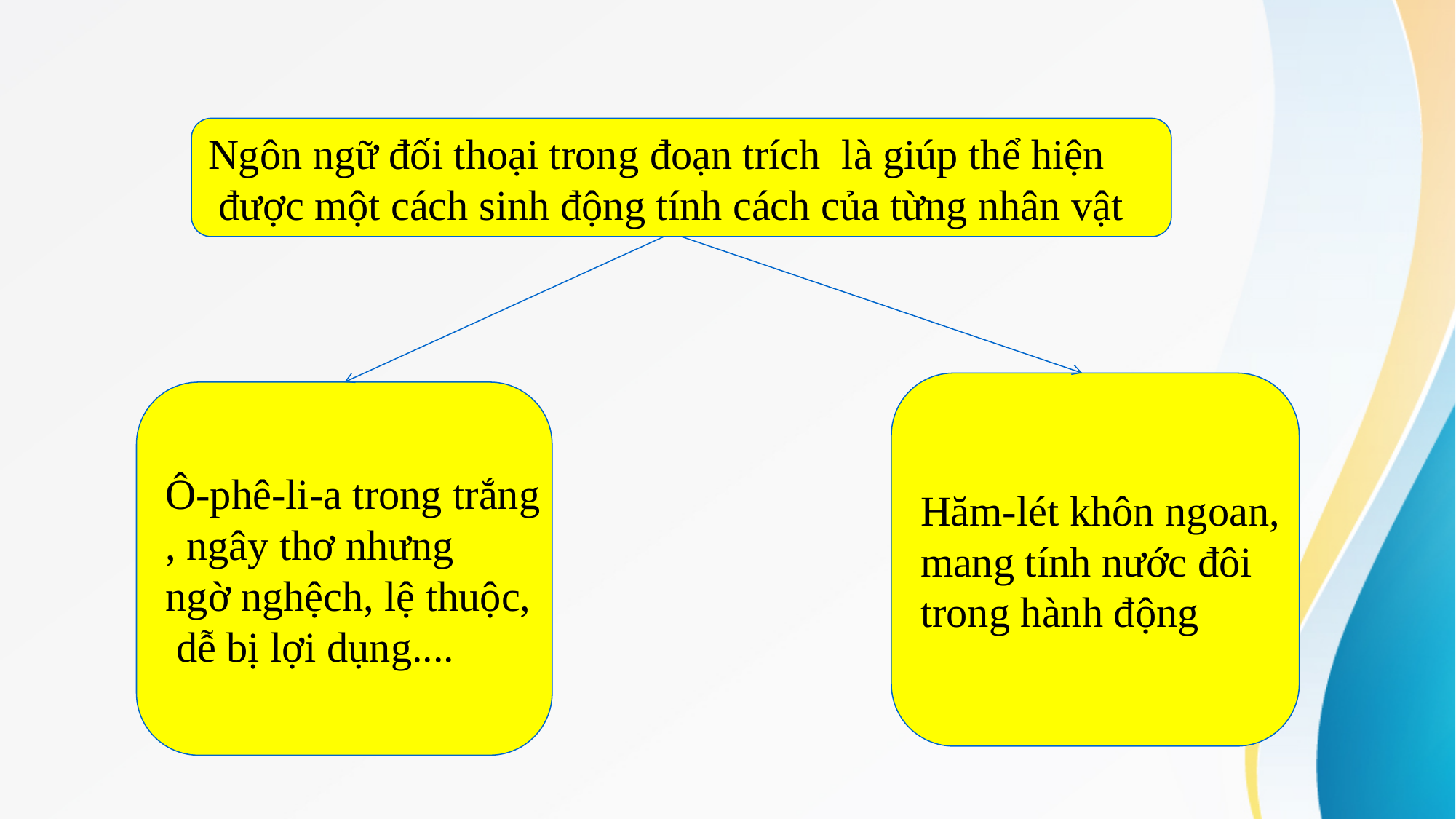

Ngôn ngữ đối thoại trong đoạn trích  là giúp thể hiện
 được một cách sinh động tính cách của từng nhân vật
Hăm-lét khôn ngoan,
mang tính nước đôi
trong hành động
Ô-phê-li-a trong trắng
, ngây thơ nhưng
ngờ nghệch, lệ thuộc,
 dễ bị lợi dụng....